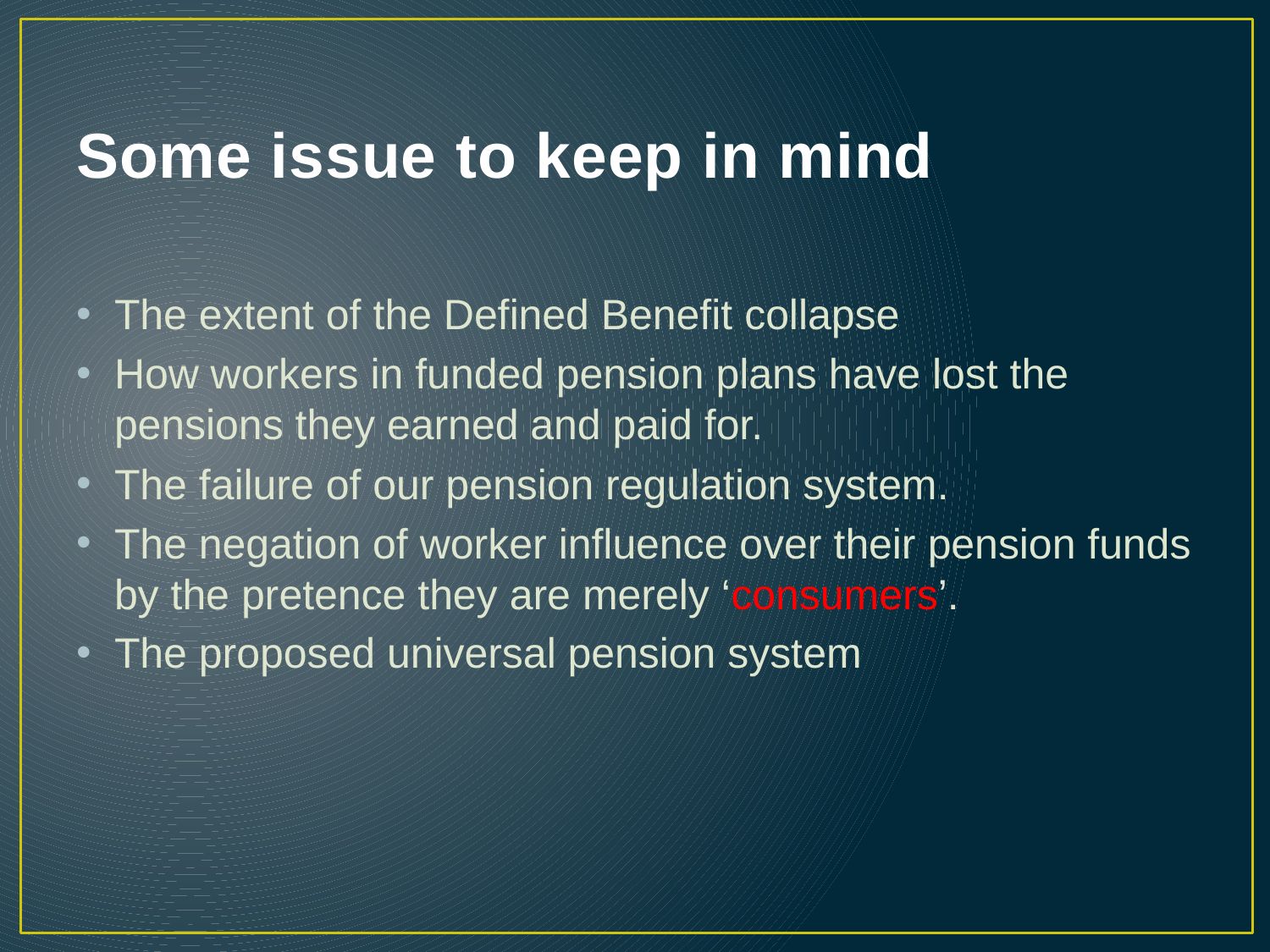

# Some issue to keep in mind

The extent of the Defined Benefit collapse
How workers in funded pension plans have lost the pensions they earned and paid for.
The failure of our pension regulation system.
The negation of worker influence over their pension funds by the pretence they are merely ‘consumers’.
The proposed universal pension system